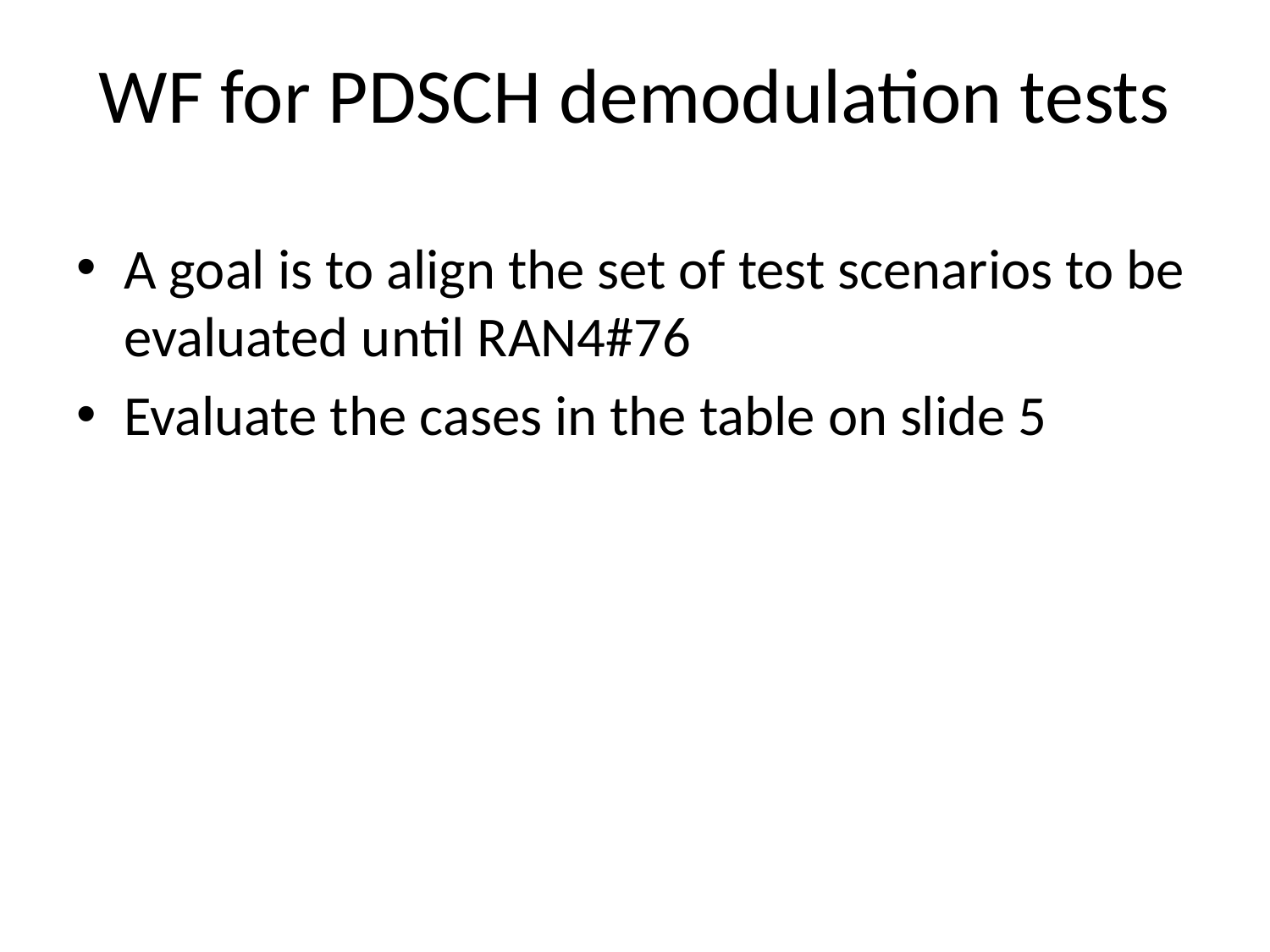

# WF for PDSCH demodulation tests
A goal is to align the set of test scenarios to be evaluated until RAN4#76
Evaluate the cases in the table on slide 5